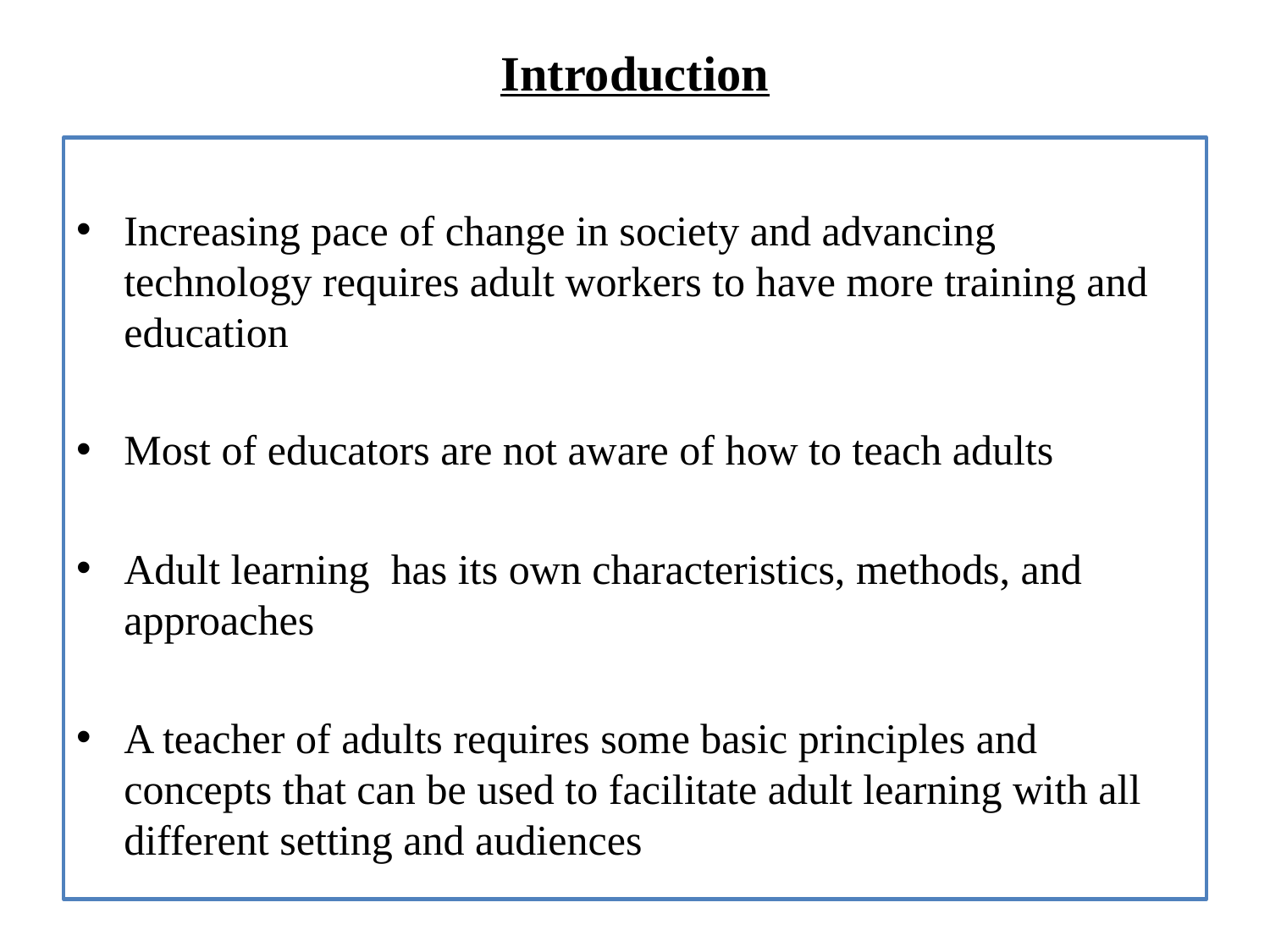

# Introduction

Increasing pace of change in society and advancing technology requires adult workers to have more training and education

Most of educators are not aware of how to teach adults

Adult learning  has its own characteristics, methods, and approaches

A teacher of adults requires some basic principles and concepts that can be used to facilitate adult learning with all different setting and audiences